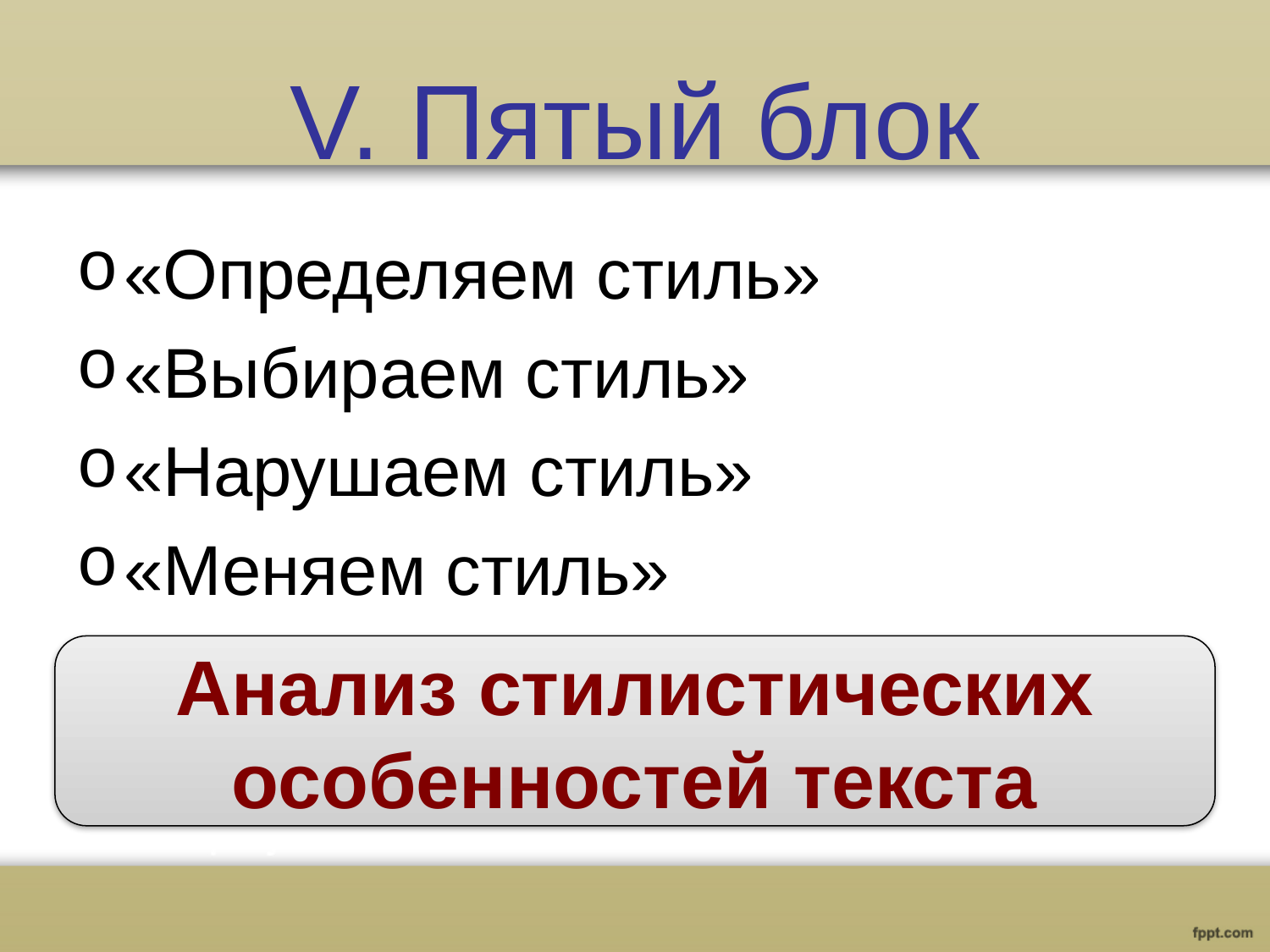

# V. Пятый блок
«Определяем стиль»
«Выбираем стиль»
«Нарушаем стиль»
«Меняем стиль»
Анализ стилистических особенностей текста